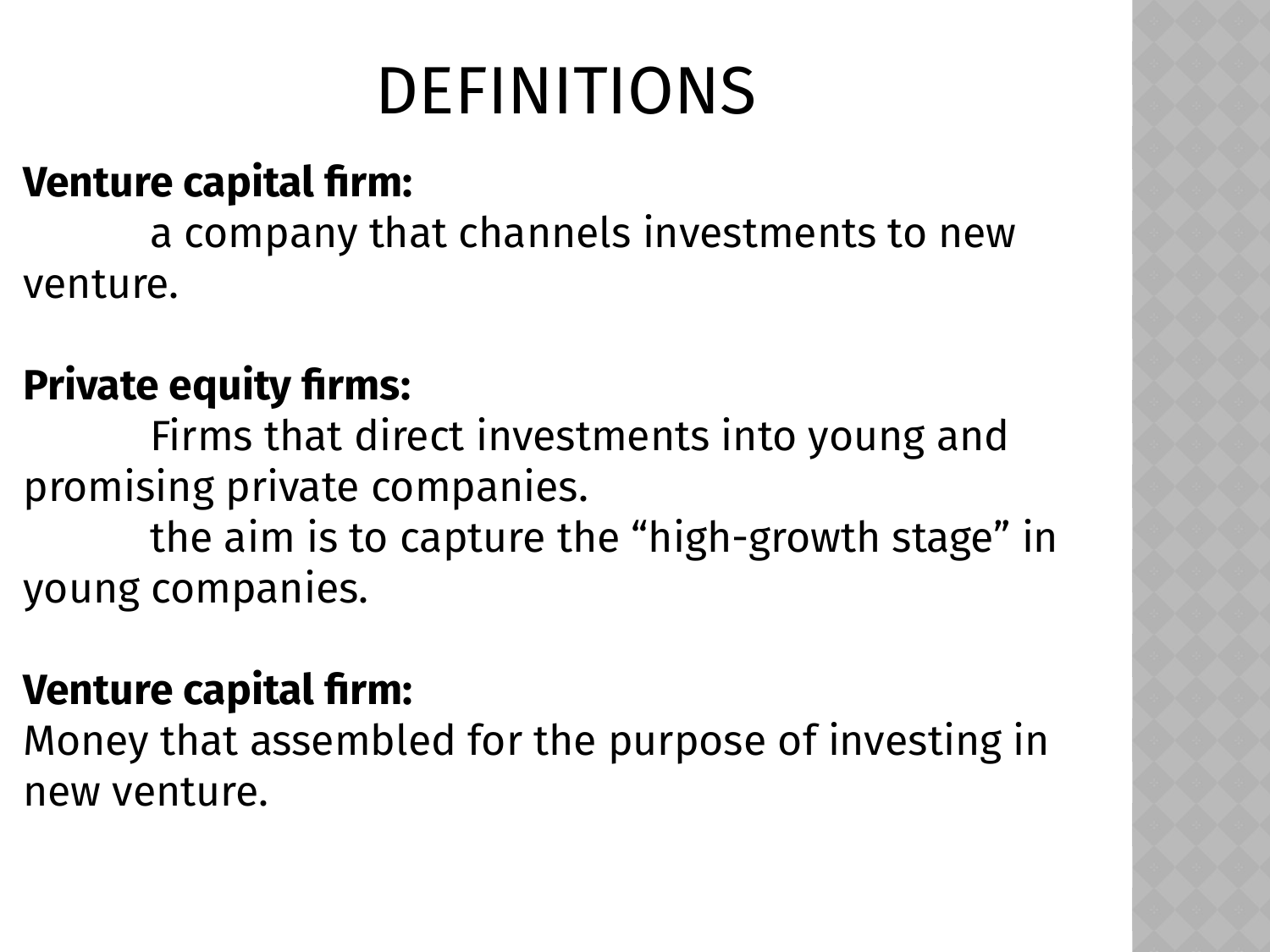

# Definitions
Venture capital firm:
	a company that channels investments to new venture.

Private equity firms:
	Firms that direct investments into young and promising private companies.
	the aim is to capture the “high-growth stage” in young companies.

Venture capital firm:
Money that assembled for the purpose of investing in new venture.